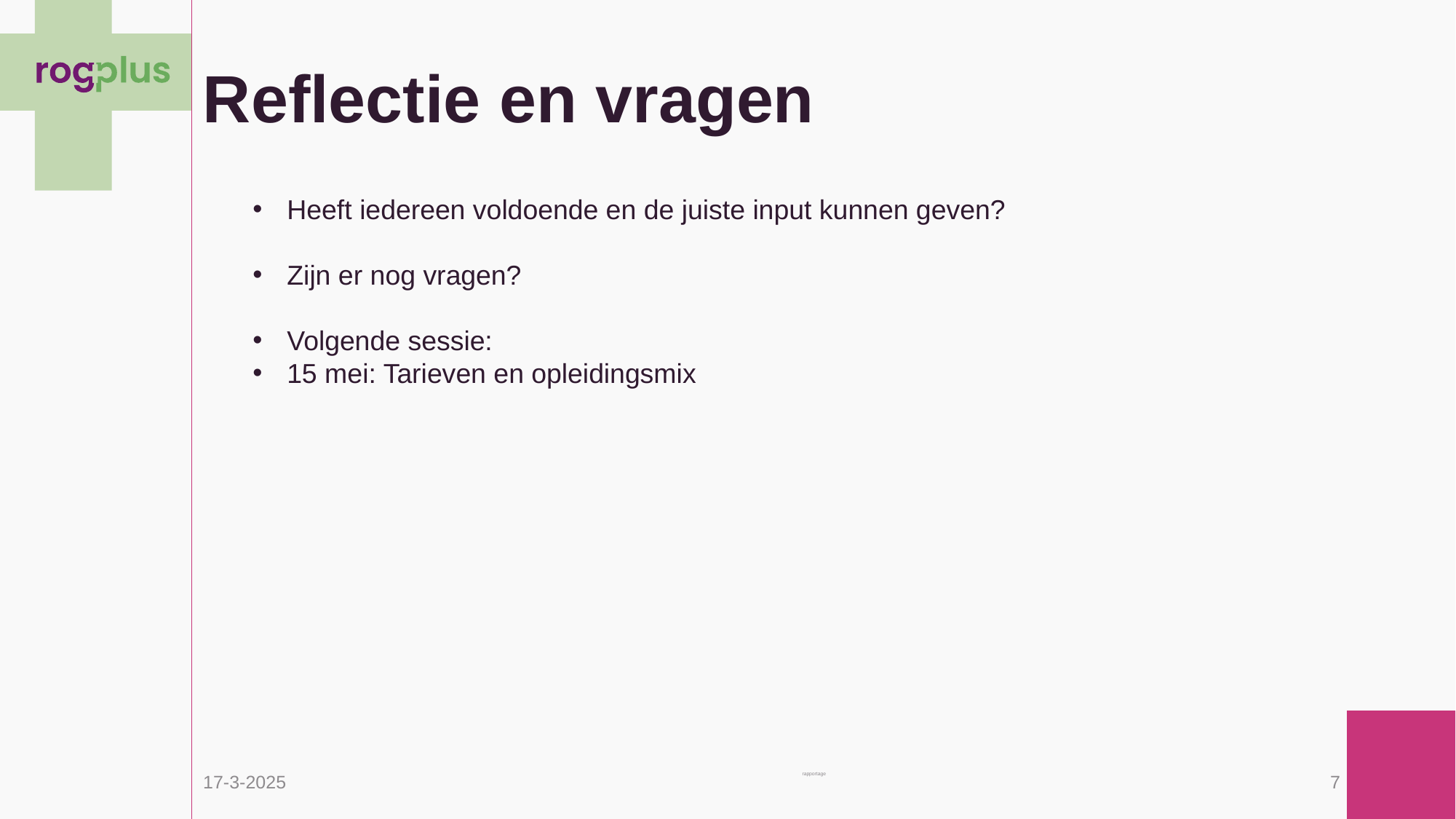

# Reflectie en vragen
Heeft iedereen voldoende en de juiste input kunnen geven?

Zijn er nog vragen?

Volgende sessie:
15 mei: Tarieven en opleidingsmix
17-3-2025
rapportage
7